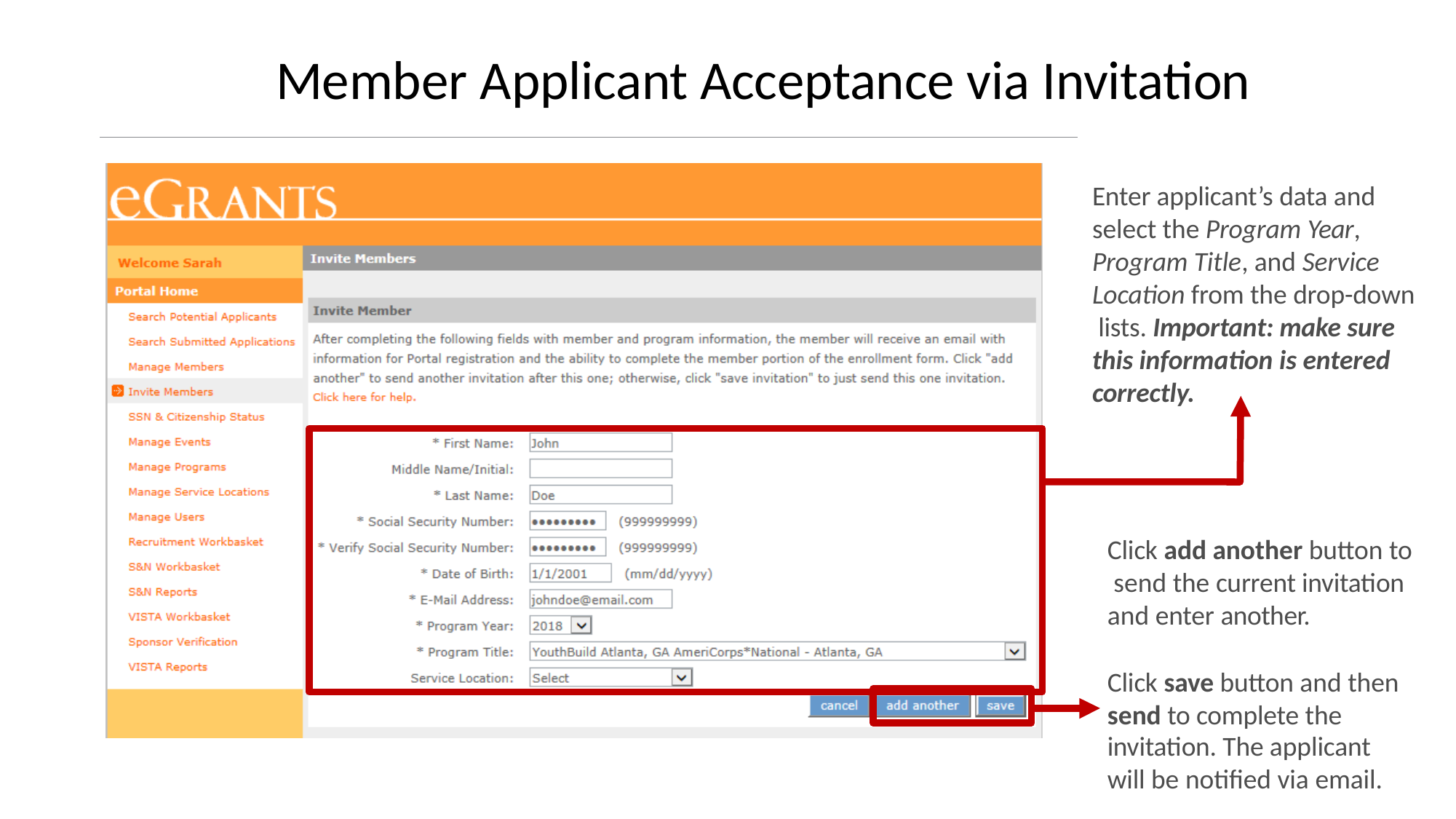

# Member Applicant Acceptance via Invitation

Enter applicant’s data and  select the Program Year,  Program Title, and Service  Location from the drop-down  lists. Important: make sure  this information is entered  correctly.

Click add another button to  send the current invitation  and enter another.

Click save button and then
send to complete the

invitation. The applicant  will be notified via email.
9